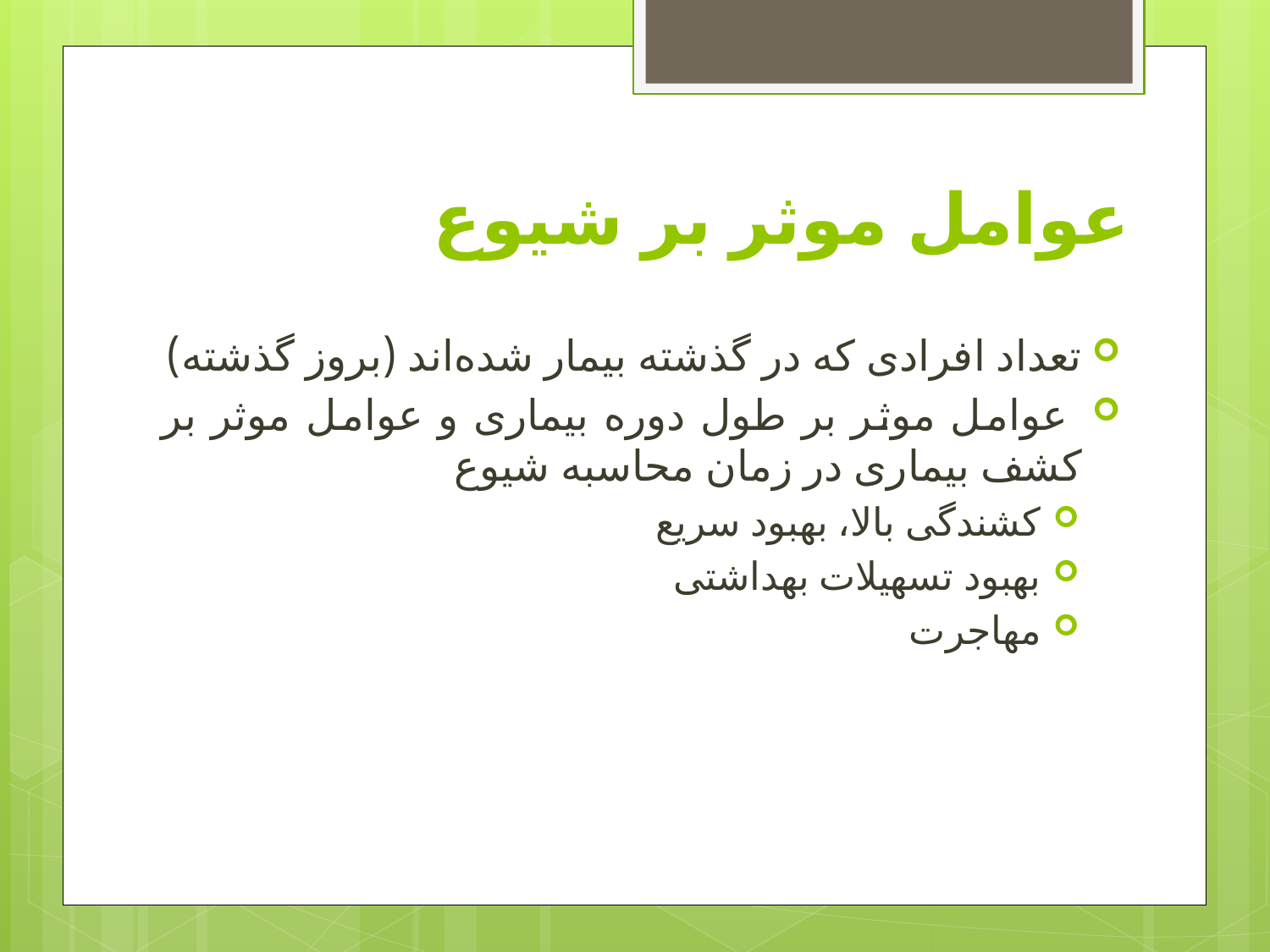

# عوامل موثر بر شیوع
تعداد افرادی که در گذشته بیمار شده‌اند (بروز گذشته)
 عوامل موثر بر طول دوره بیماری و عوامل موثر بر کشف بیماری در زمان محاسبه شیوع
کشندگی بالا، بهبود سریع
بهبود تسهیلات بهداشتی
مهاجرت